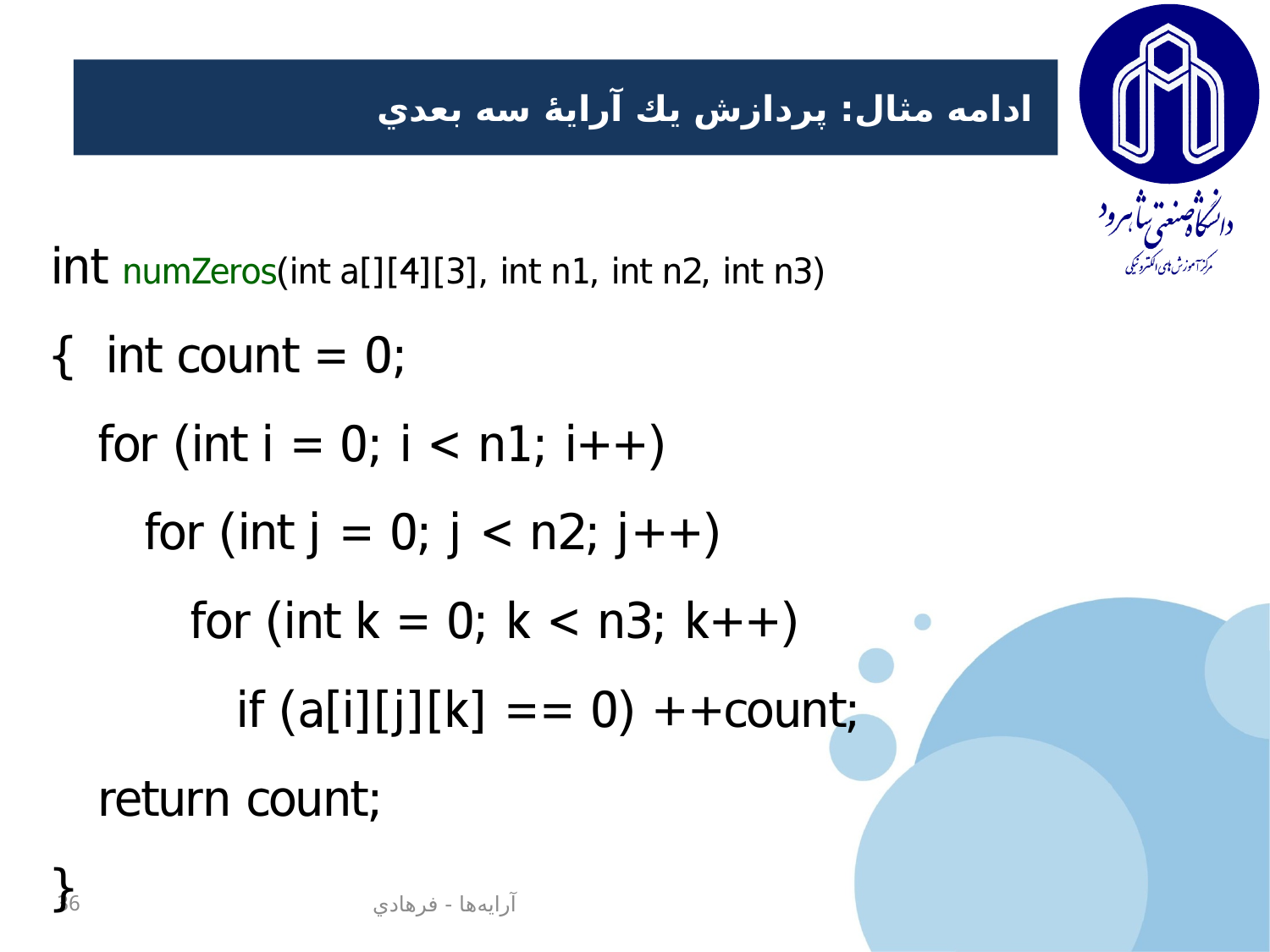

# ادامه مثال‌: پردازش يك آرايۀ سه بعدي
int numZeros(int a[][4][3], int n1, int n2, int n3)
{  int count = 0;
   for (int i = 0; i < n1; i++)
      for (int j = 0; j < n2; j++)
         for (int k = 0; k < n3; k++)
            if (a[i][j][k] == 0) ++count;
   return count;
}
36
آرايه‌ها - فرهادي